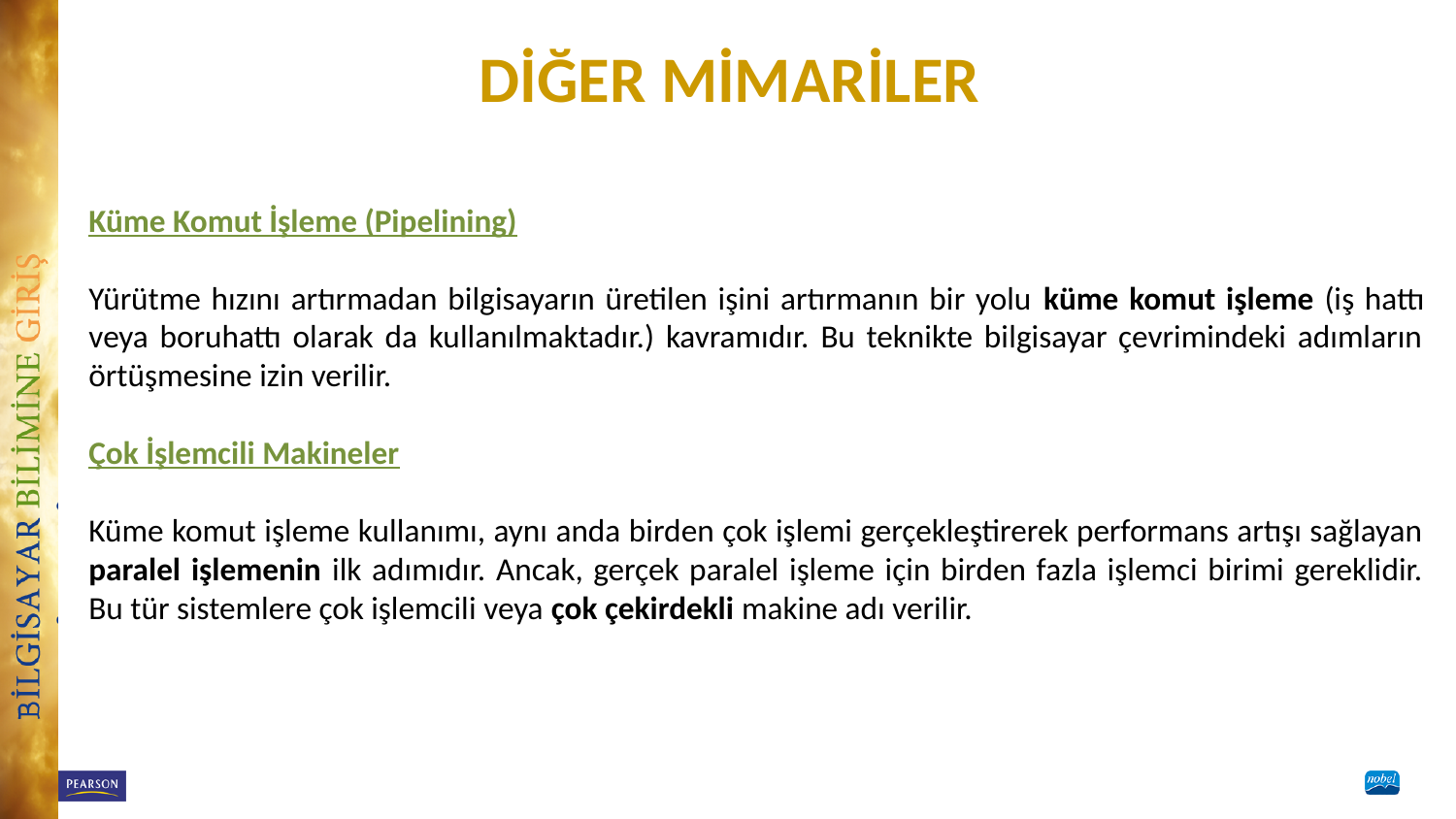

# DİĞER MİMARİLER
Küme Komut İşleme (Pipelining)

Yürütme hızını artırmadan bilgisayarın üretilen işini artırmanın bir yolu küme komut işleme (iş hattı veya boruhattı olarak da kullanılmaktadır.) kavramıdır. Bu teknikte bilgisayar çevrimindeki adımların örtüşmesine izin verilir.

Çok İşlemcili Makineler

Küme komut işleme kullanımı, aynı anda birden çok işlemi gerçekleştirerek performans artışı sağlayan paralel işlemenin ilk adımıdır. Ancak, gerçek paralel işleme için birden fazla işlemci birimi gereklidir. Bu tür sistemlere çok işlemcili veya çok çekirdekli makine adı verilir.